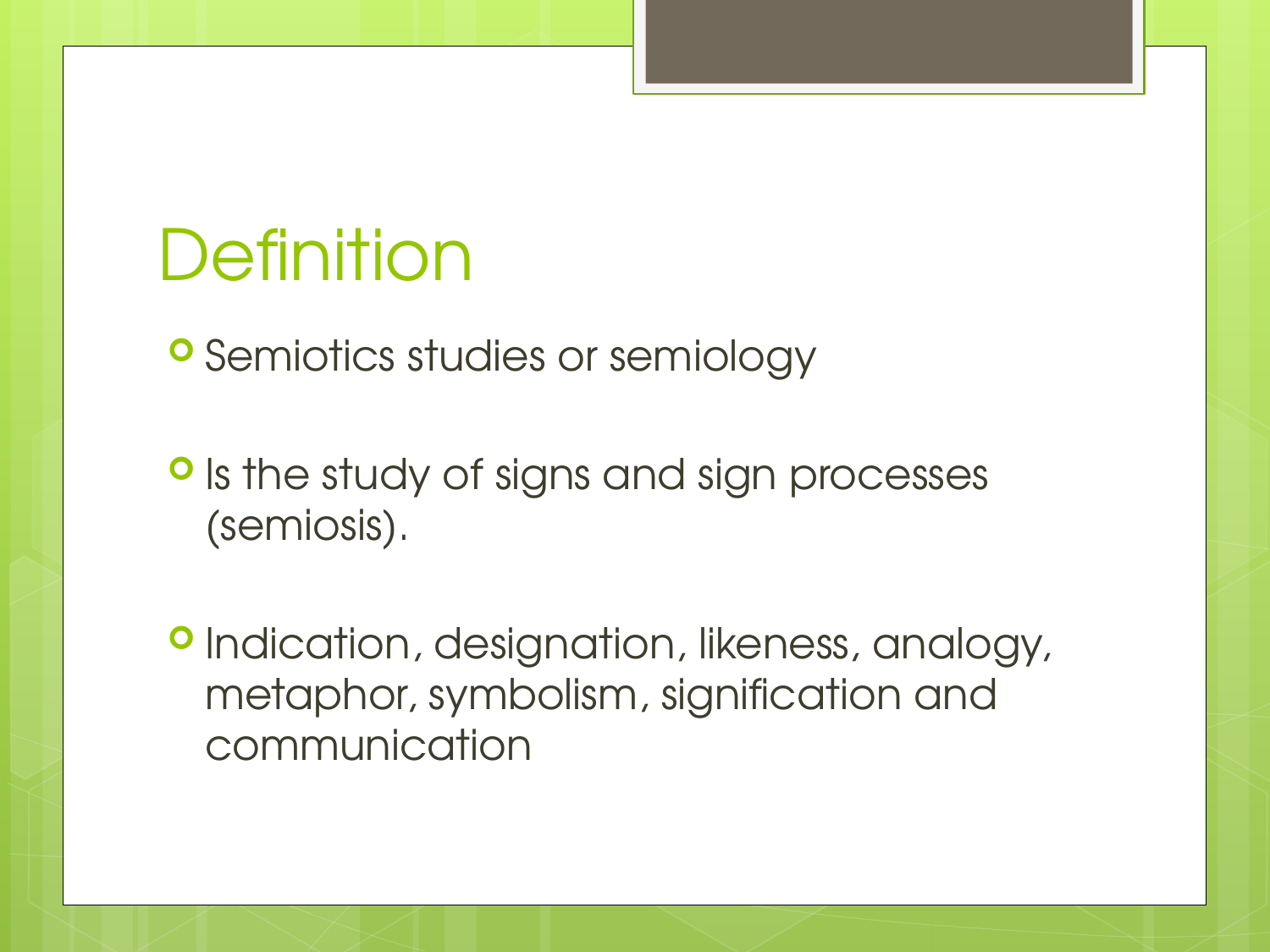

# Definition
Semiotics studies or semiology

Is the study of signs and sign processes (semiosis).

Indication, designation, likeness, analogy, metaphor, symbolism, signification and communication